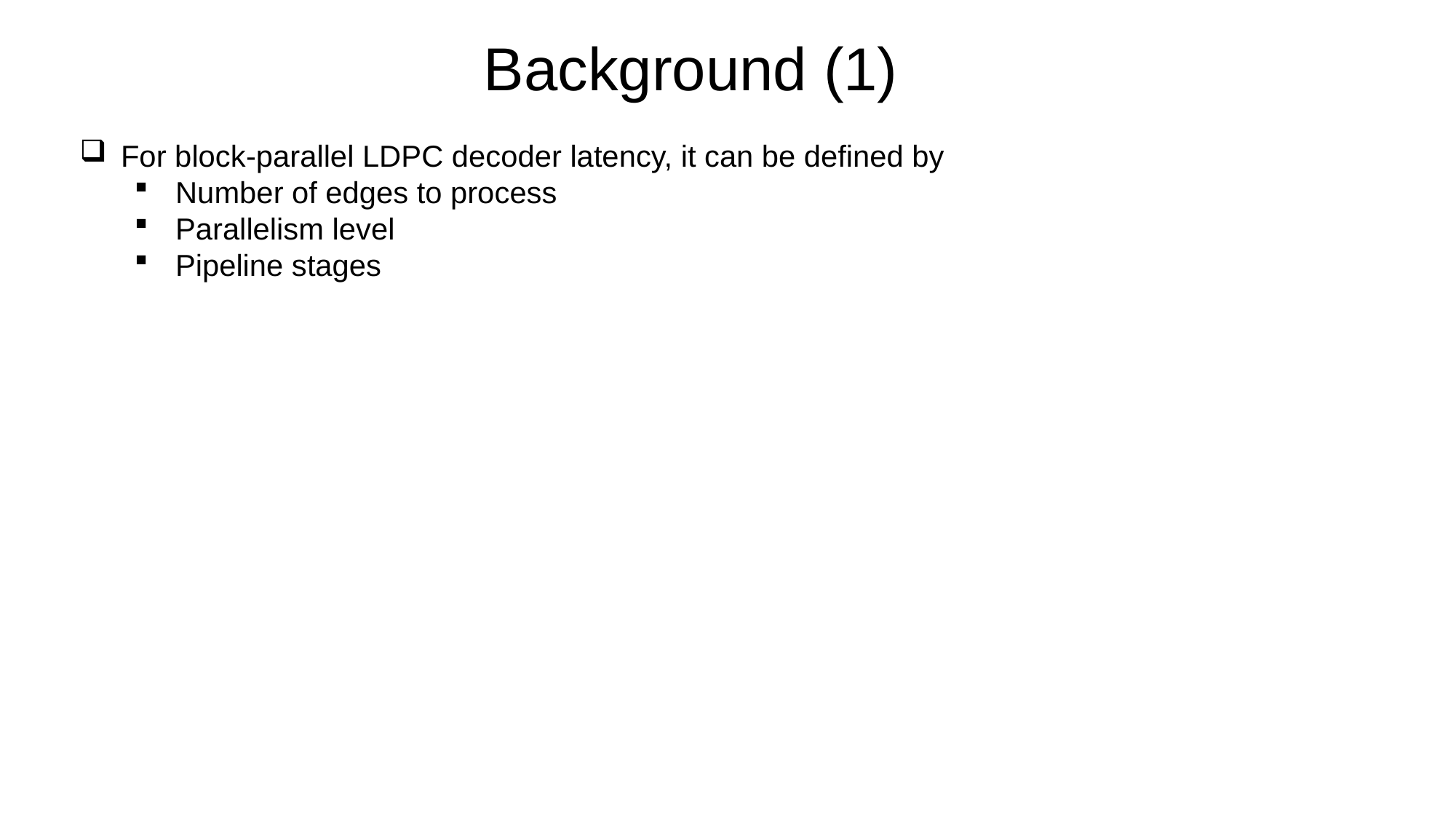

Background (1)
#
For block-parallel LDPC decoder latency, it can be defined by
Number of edges to process
Parallelism level
Pipeline stages